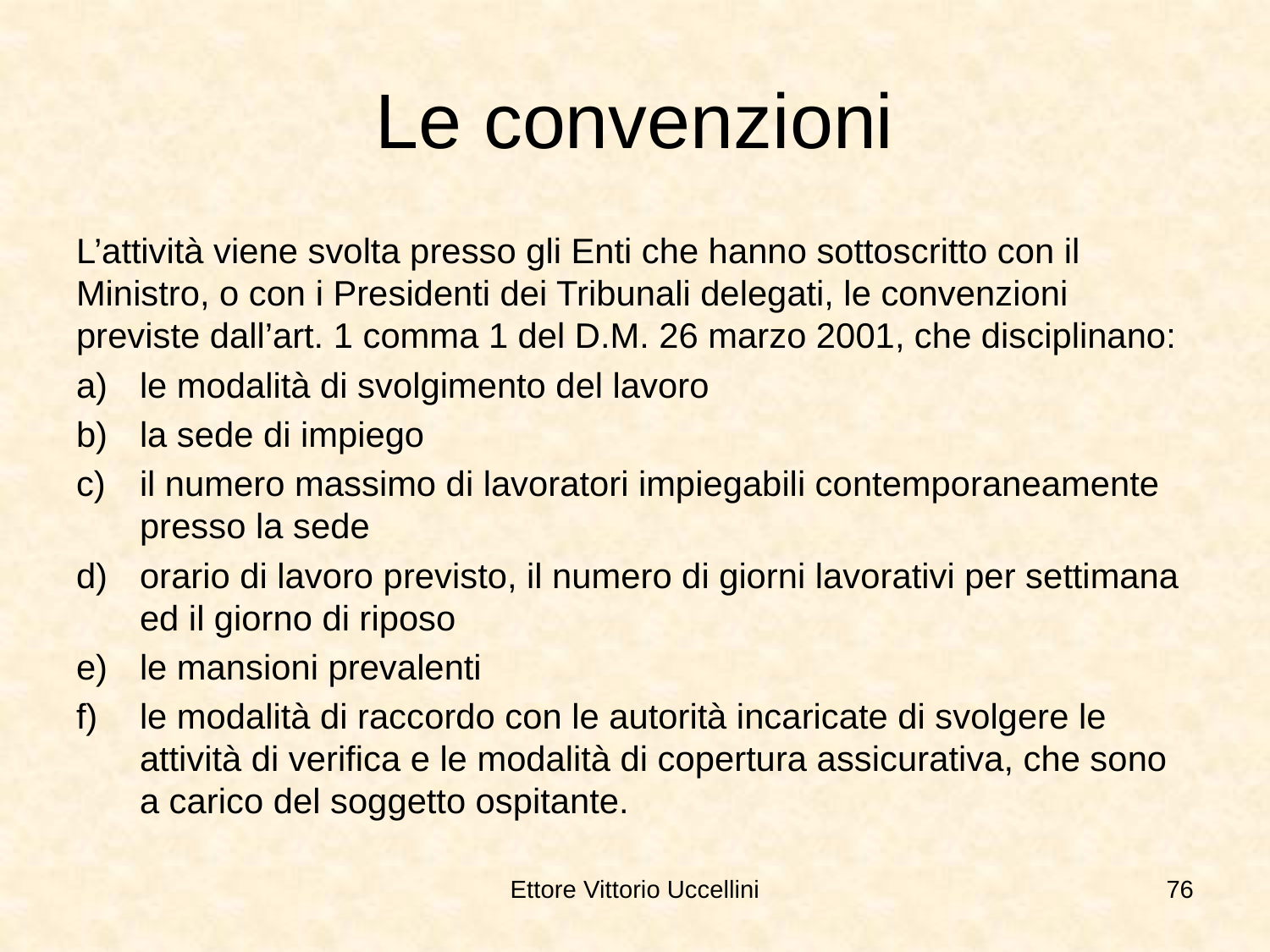

# Le convenzioni
L’attività viene svolta presso gli Enti che hanno sottoscritto con il Ministro, o con i Presidenti dei Tribunali delegati, le convenzioni previste dall’art. 1 comma 1 del D.M. 26 marzo 2001, che disciplinano:
le modalità di svolgimento del lavoro
la sede di impiego
il numero massimo di lavoratori impiegabili contemporaneamente presso la sede
orario di lavoro previsto, il numero di giorni lavorativi per settimana ed il giorno di riposo
le mansioni prevalenti
le modalità di raccordo con le autorità incaricate di svolgere le attività di verifica e le modalità di copertura assicurativa, che sono a carico del soggetto ospitante.

Ettore Vittorio Uccellini
76